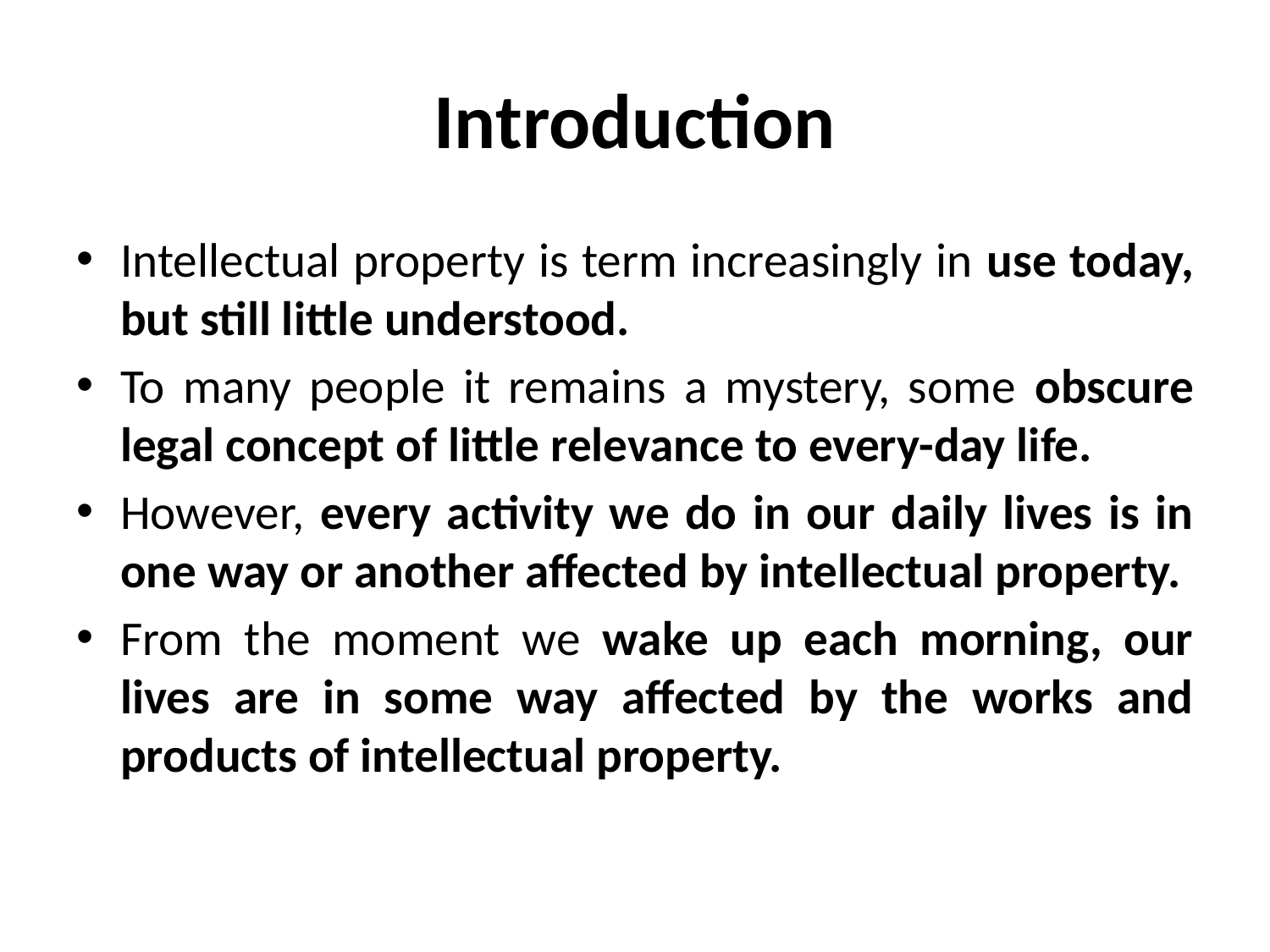

# Introduction
Intellectual property is term increasingly in use today, but still little understood.
To many people it remains a mystery, some obscure legal concept of little relevance to every-day life.
However, every activity we do in our daily lives is in one way or another affected by intellectual property.
From the moment we wake up each morning, our lives are in some way affected by the works and products of intellectual property.